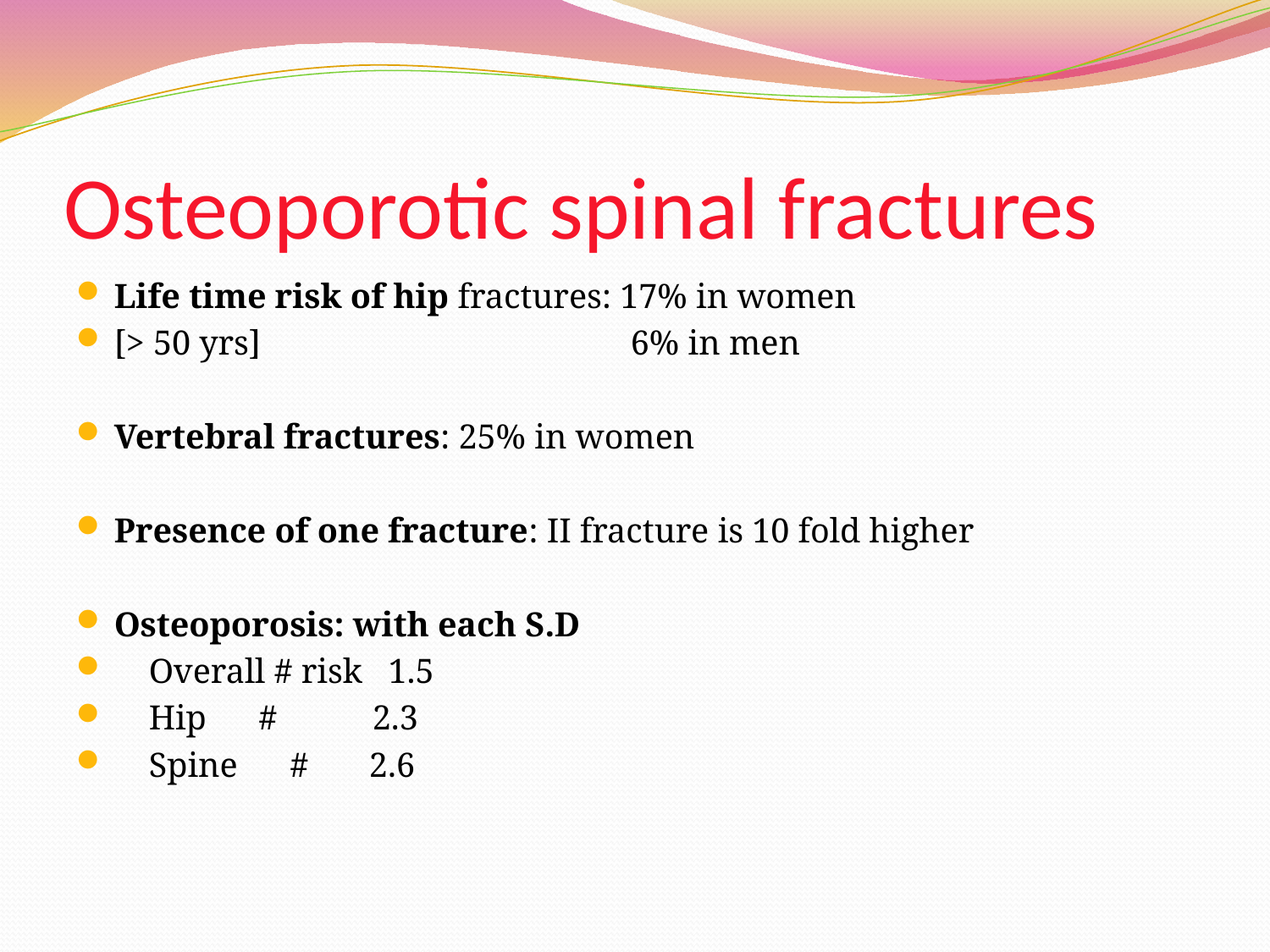

# Osteoporotic spinal fractures
Life time risk of hip fractures: 17% in women
[> 50 yrs]			 6% in men

Vertebral fractures: 25% in women

Presence of one fracture: II fracture is 10 fold higher

Osteoporosis: with each S.D
    Overall # risk   1.5
    Hip      #           2.3
    Spine      #       2.6